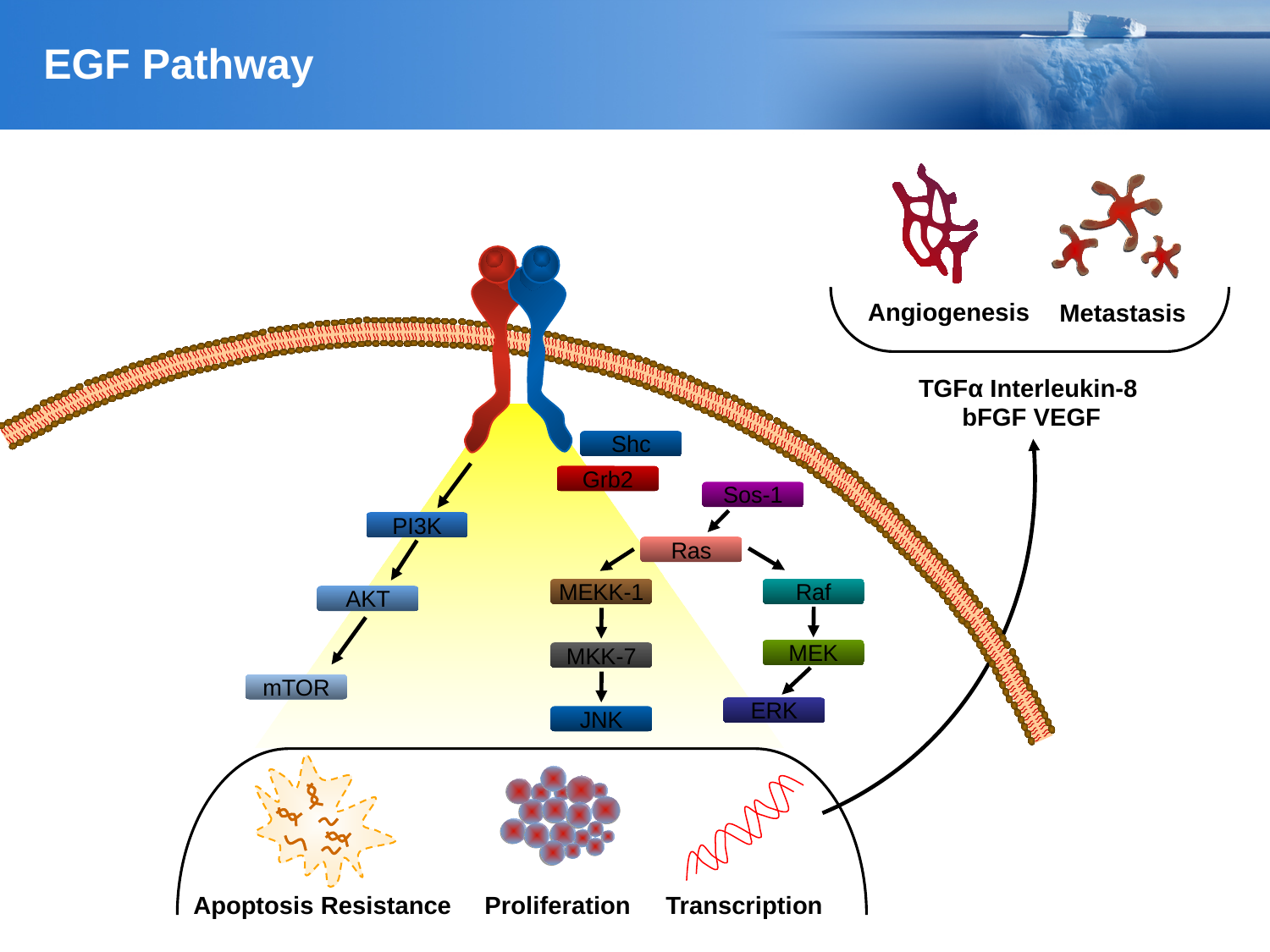

# EGF Pathway

Angiogenesis

Metastasis

Shc

Grb2
Sos-1

PI3K
Ras

MEKK-1
Raf
AKT

MEK
MKK-7

mTOR
ERK
JNK
TGFα Interleukin-8
bFGF VEGF

Apoptosis Resistance

Proliferation

Transcription